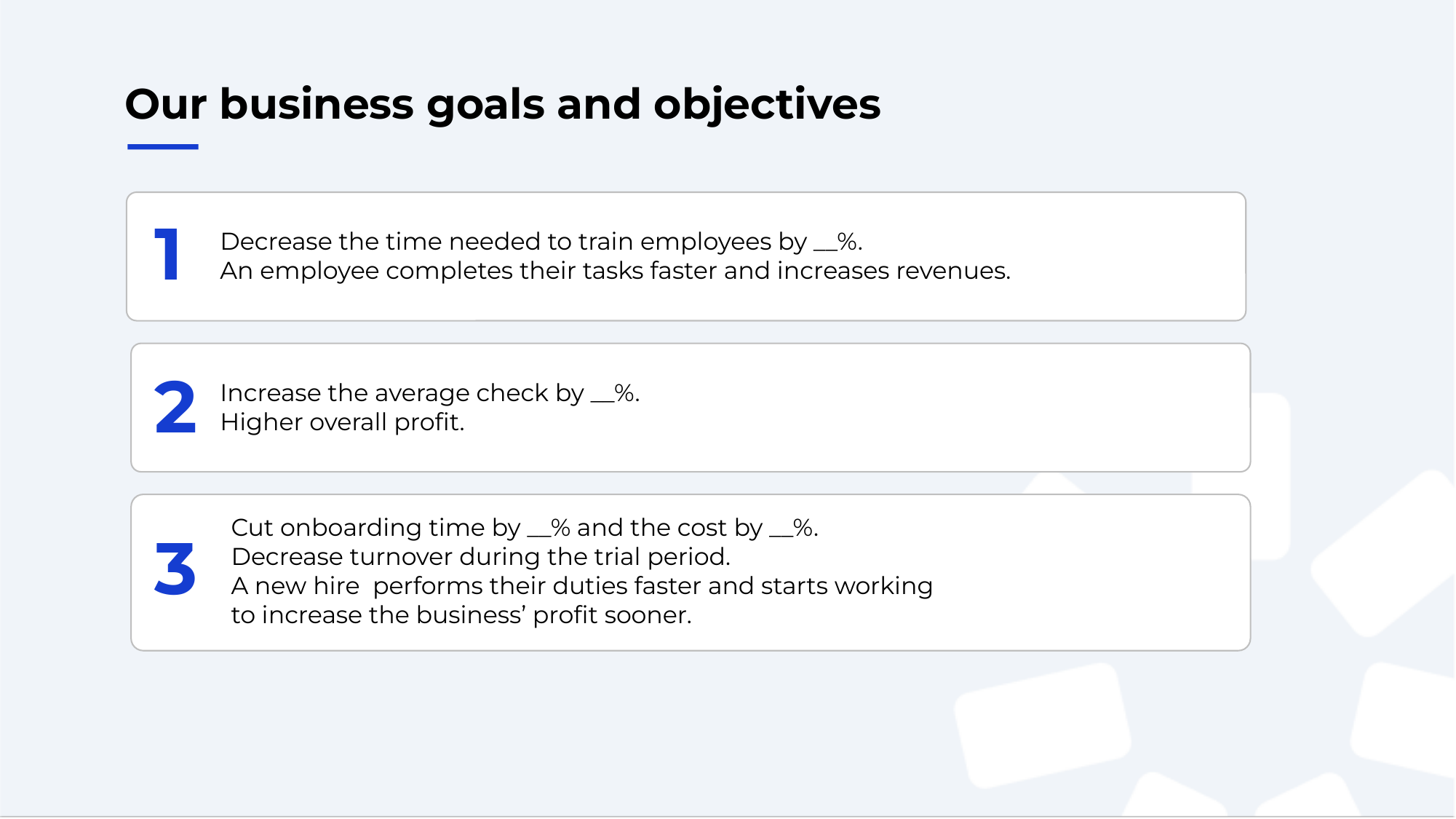

# Our business goals and objectives

1
Decrease the time needed to train employees by __%.
An employee completes their tasks faster and increases revenues.

2
Increase the average check by __%.
Higher overall profit.

Cut onboarding time by __% and the cost by __%.
Decrease turnover during the trial period.
A new hire  performs their duties faster and starts working to increase the business’ profit sooner.
3